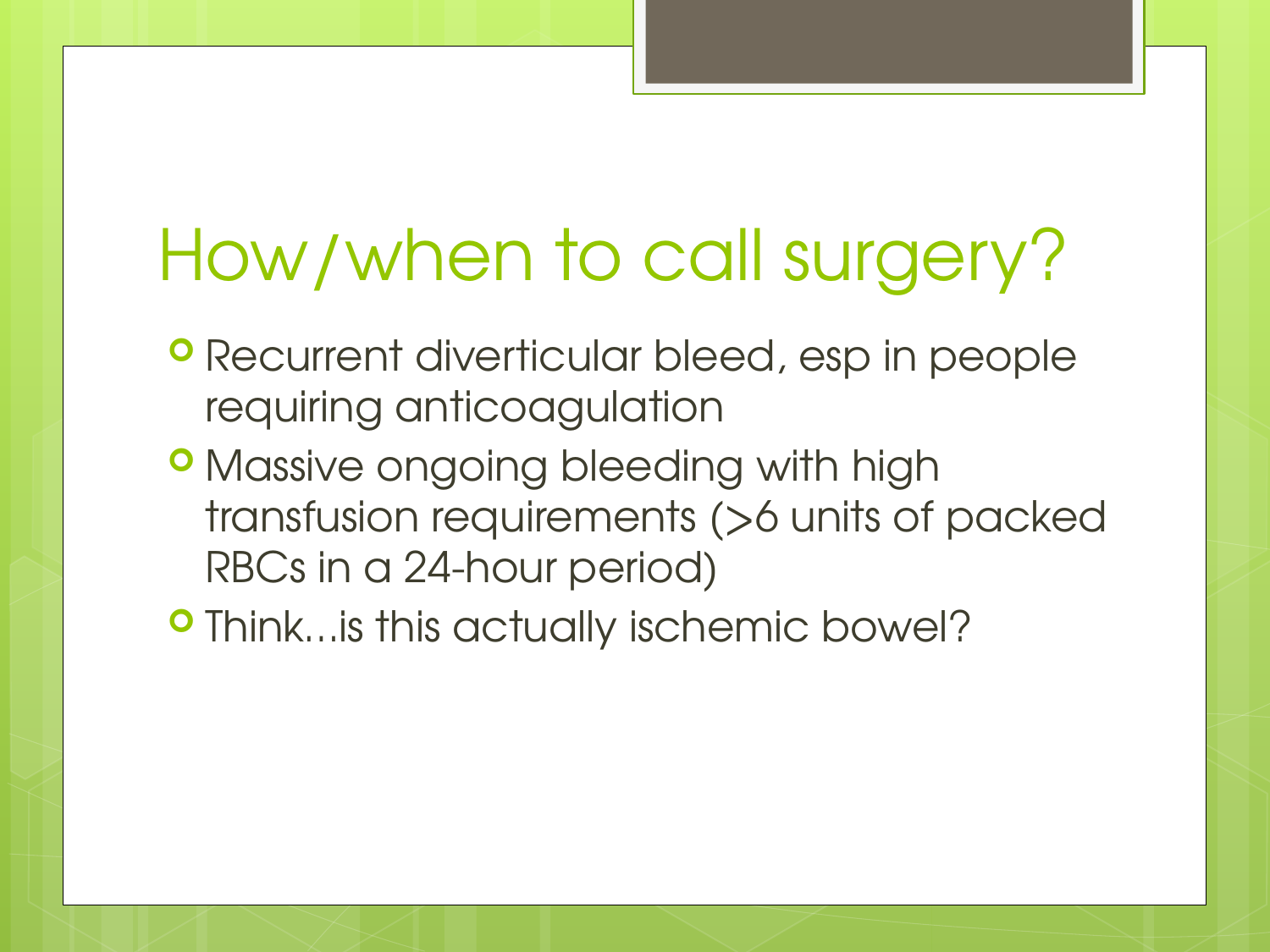

# How/when to call surgery?
Recurrent diverticular bleed, esp in people requiring anticoagulation
Massive ongoing bleeding with high transfusion requirements (>6 units of packed RBCs in a 24-hour period)
Think…is this actually ischemic bowel?